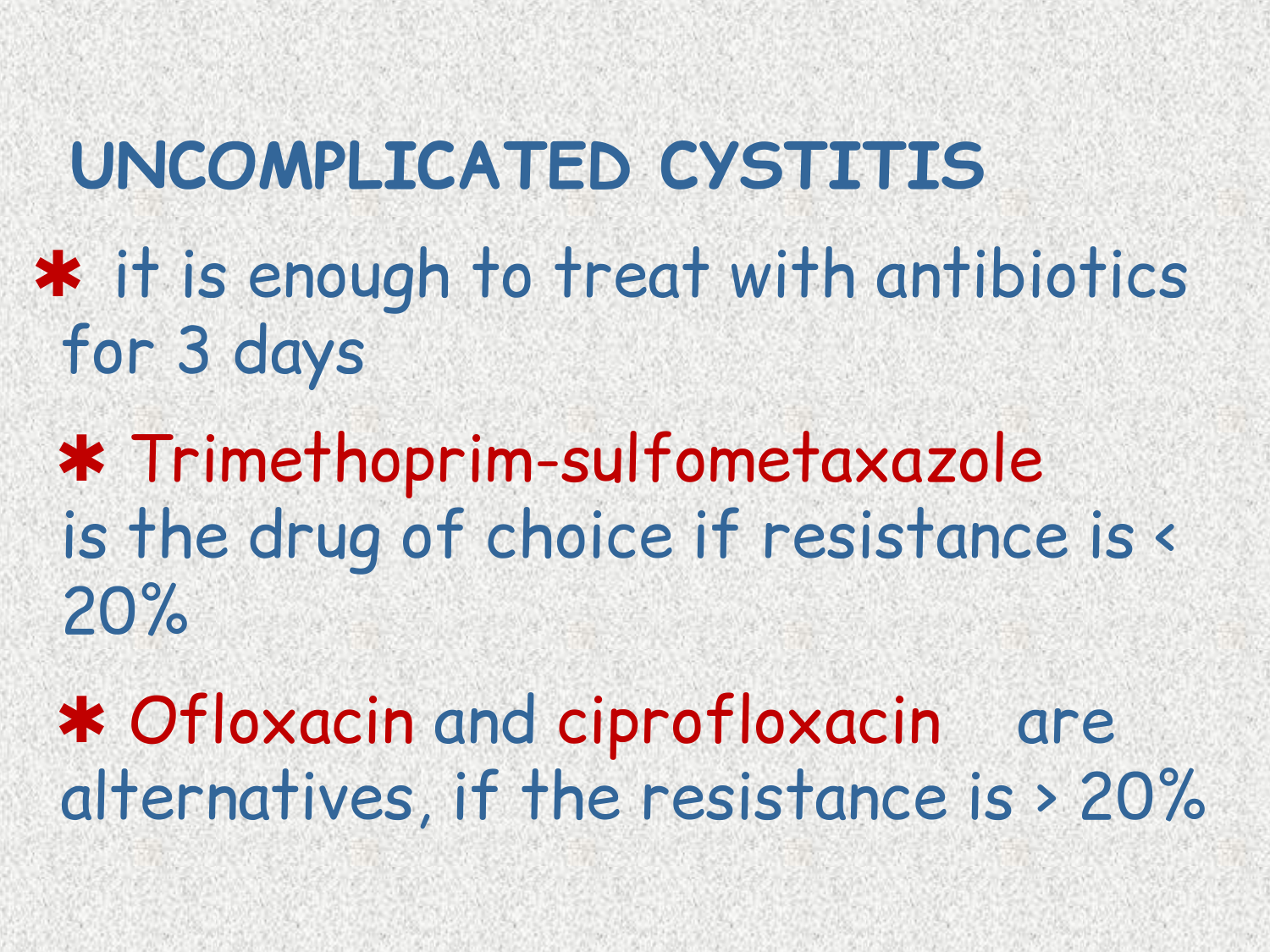

UNCOMPLICATED CYSTITIS

 ✱  it is enough to treat with antibiotics for 3 days

   ✱ Trimethoprim-sulfometaxazole         is the drug of choice if resistance is < 20%

   ✱ Ofloxacin and ciprofloxacin    are alternatives, if the resistance is > 20%
#